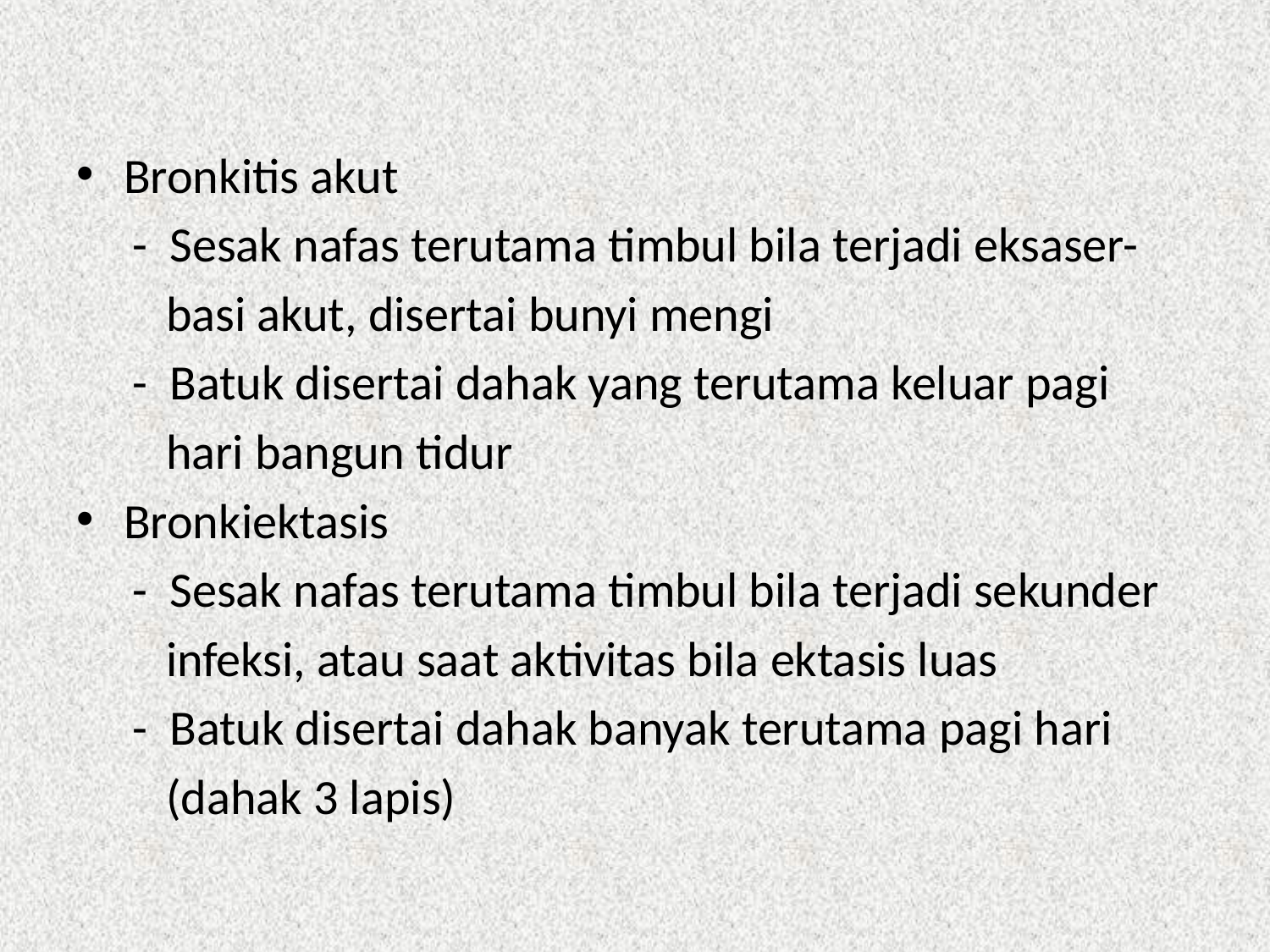

#
Bronkitis akut
     -  Sesak nafas terutama timbul bila terjadi eksaser-
        basi akut, disertai bunyi mengi
     -  Batuk disertai dahak yang terutama keluar pagi
        hari bangun tidur
Bronkiektasis
     -  Sesak nafas terutama timbul bila terjadi sekunder
        infeksi, atau saat aktivitas bila ektasis luas
     -  Batuk disertai dahak banyak terutama pagi hari
        (dahak 3 lapis)